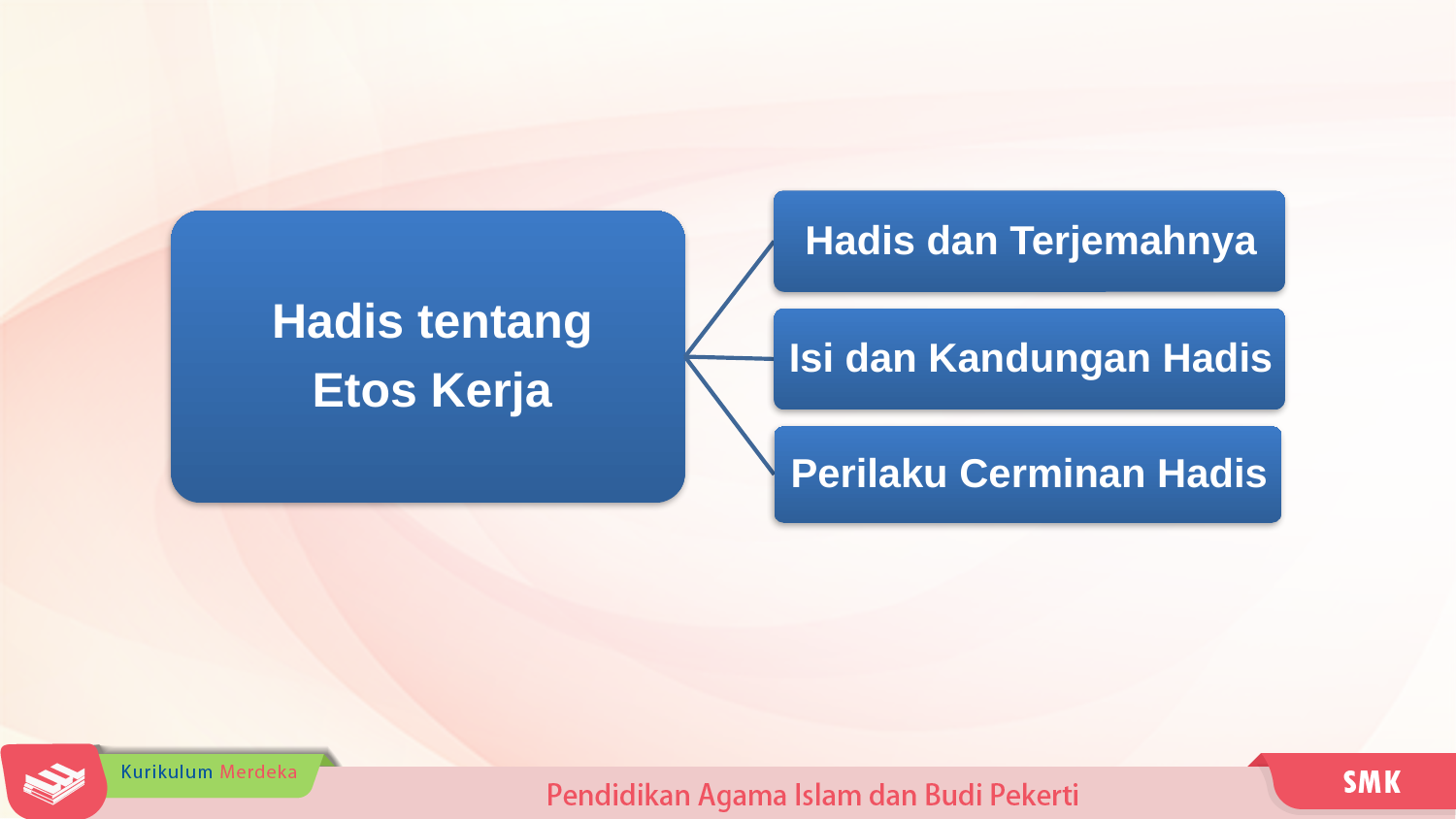

Hadis tentang
Etos Kerja

Hadis dan Terjemahnya

Isi dan Kandungan Hadis

Perilaku Cerminan Hadis